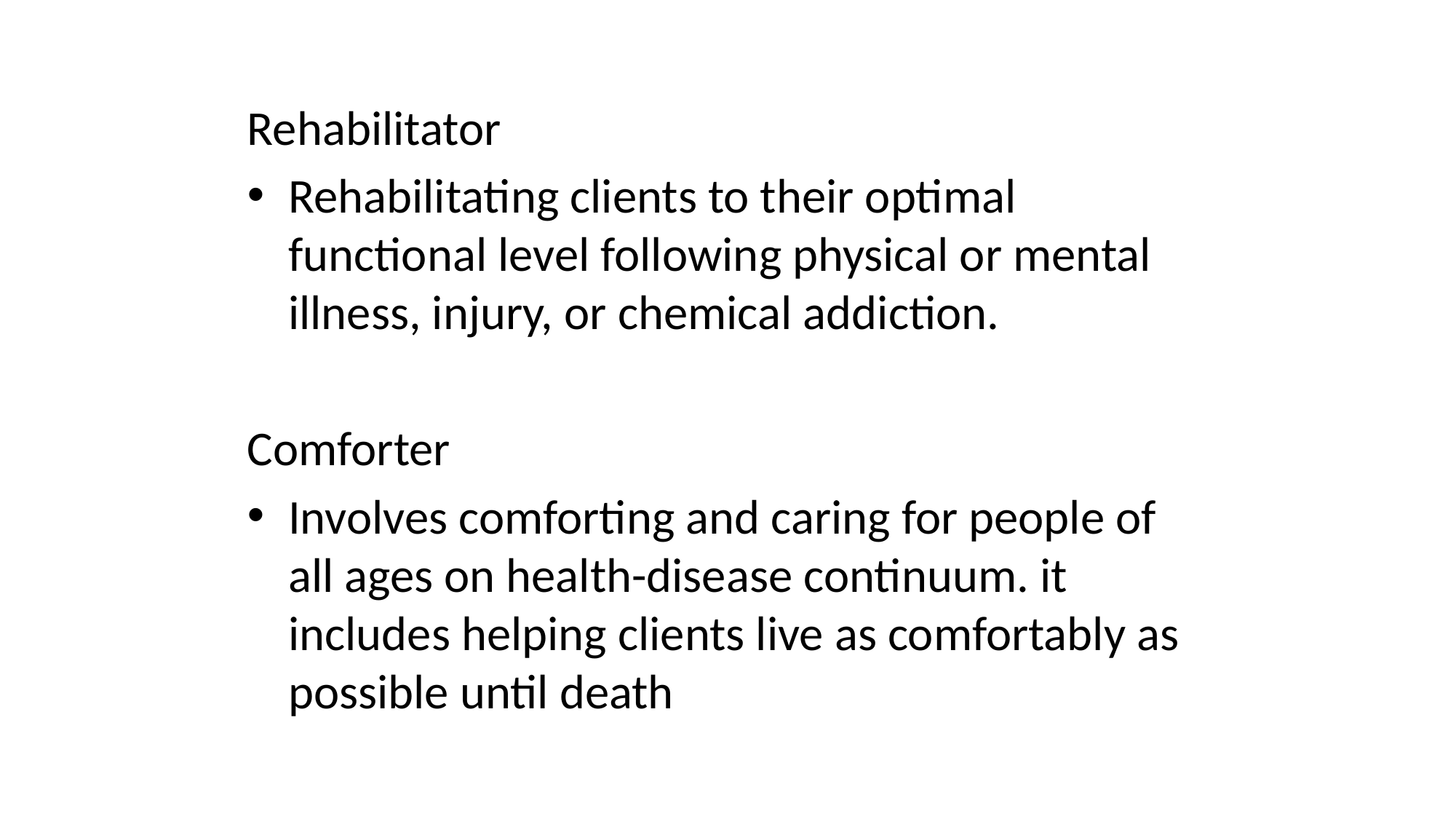

Rehabilitator
Rehabilitating clients to their optimal functional level following physical or mental illness, injury, or chemical addiction.

Comforter
Involves comforting and caring for people of all ages on health-disease continuum. it includes helping clients live as comfortably as possible until death